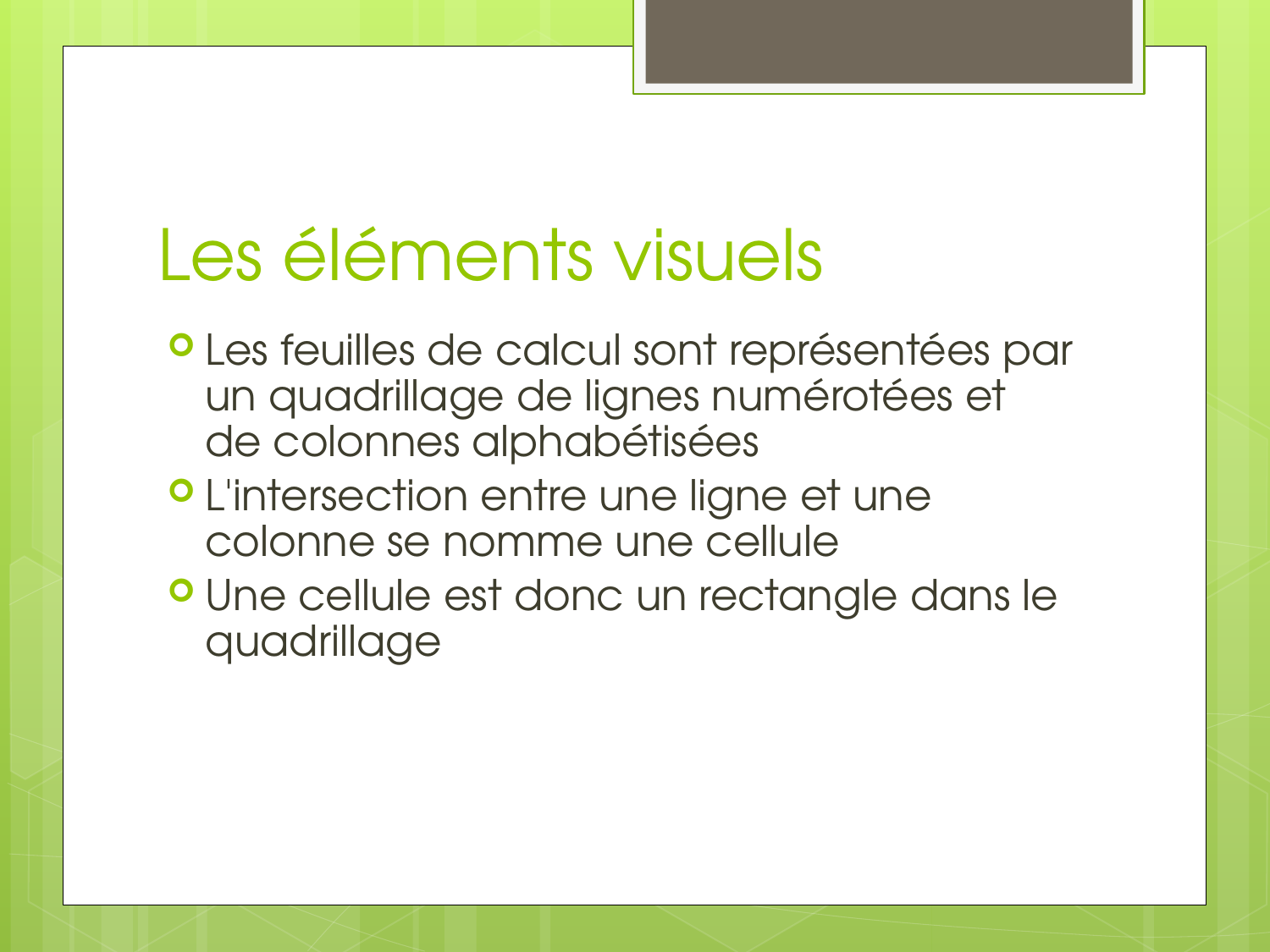

# Les éléments visuels
Les feuilles de calcul sont représentées par un quadrillage de lignes numérotées et de colonnes alphabétisées
L'intersection entre une ligne et une colonne se nomme une cellule
Une cellule est donc un rectangle dans le quadrillage